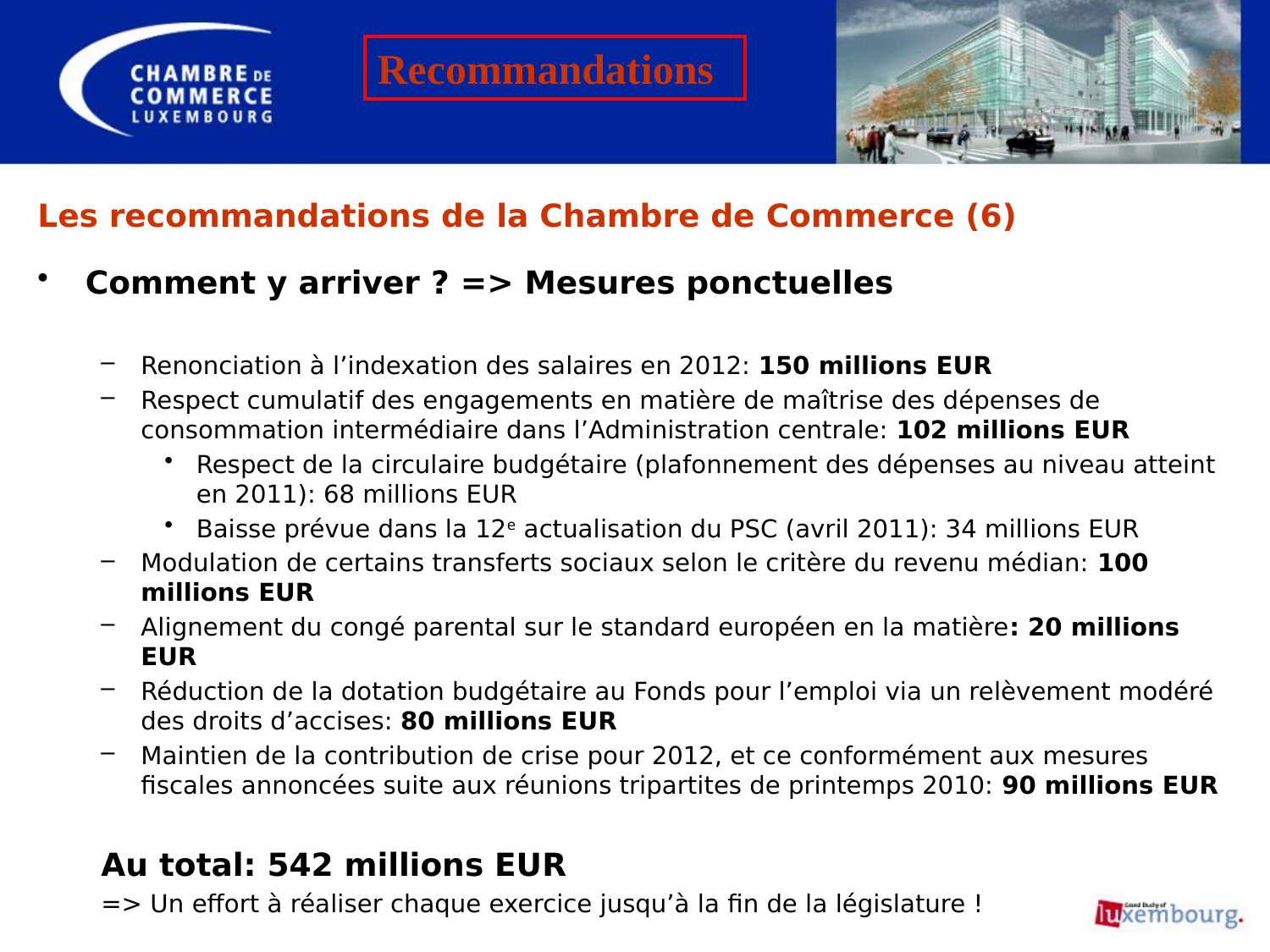

Recommandations
# Les recommandations de la Chambre de Commerce (6)
Comment y arriver ? => Mesures ponctuelles

Renonciation à l’indexation des salaires en 2012: 150 millions EUR
Respect cumulatif des engagements en matière de maîtrise des dépenses de consommation intermédiaire dans l’Administration centrale: 102 millions EUR
Respect de la circulaire budgétaire (plafonnement des dépenses au niveau atteint en 2011): 68 millions EUR
Baisse prévue dans la 12e actualisation du PSC (avril 2011): 34 millions EUR
Modulation de certains transferts sociaux selon le critère du revenu médian: 100 millions EUR
Alignement du congé parental sur le standard européen en la matière: 20 millions EUR
Réduction de la dotation budgétaire au Fonds pour l’emploi via un relèvement modéré des droits d’accises: 80 millions EUR
Maintien de la contribution de crise pour 2012, et ce conformément aux mesures fiscales annoncées suite aux réunions tripartites de printemps 2010: 90 millions EUR

Au total: 542 millions EUR
=> Un effort à réaliser chaque exercice jusqu’à la fin de la législature !